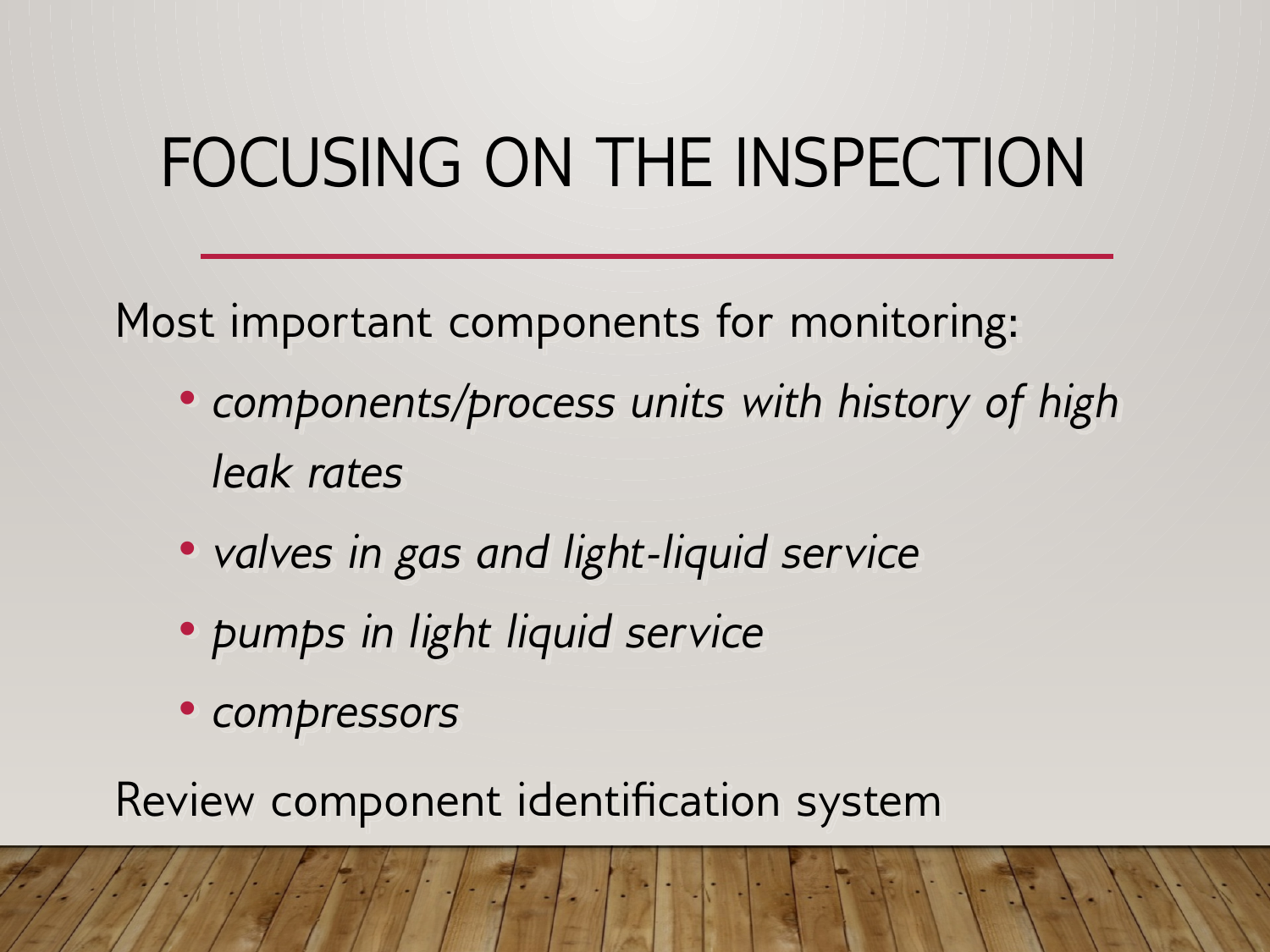

# Focusing on the Inspection
Most important components for monitoring:
components/process units with history of high leak rates
valves in gas and light-liquid service
pumps in light liquid service
compressors
Review component identification system